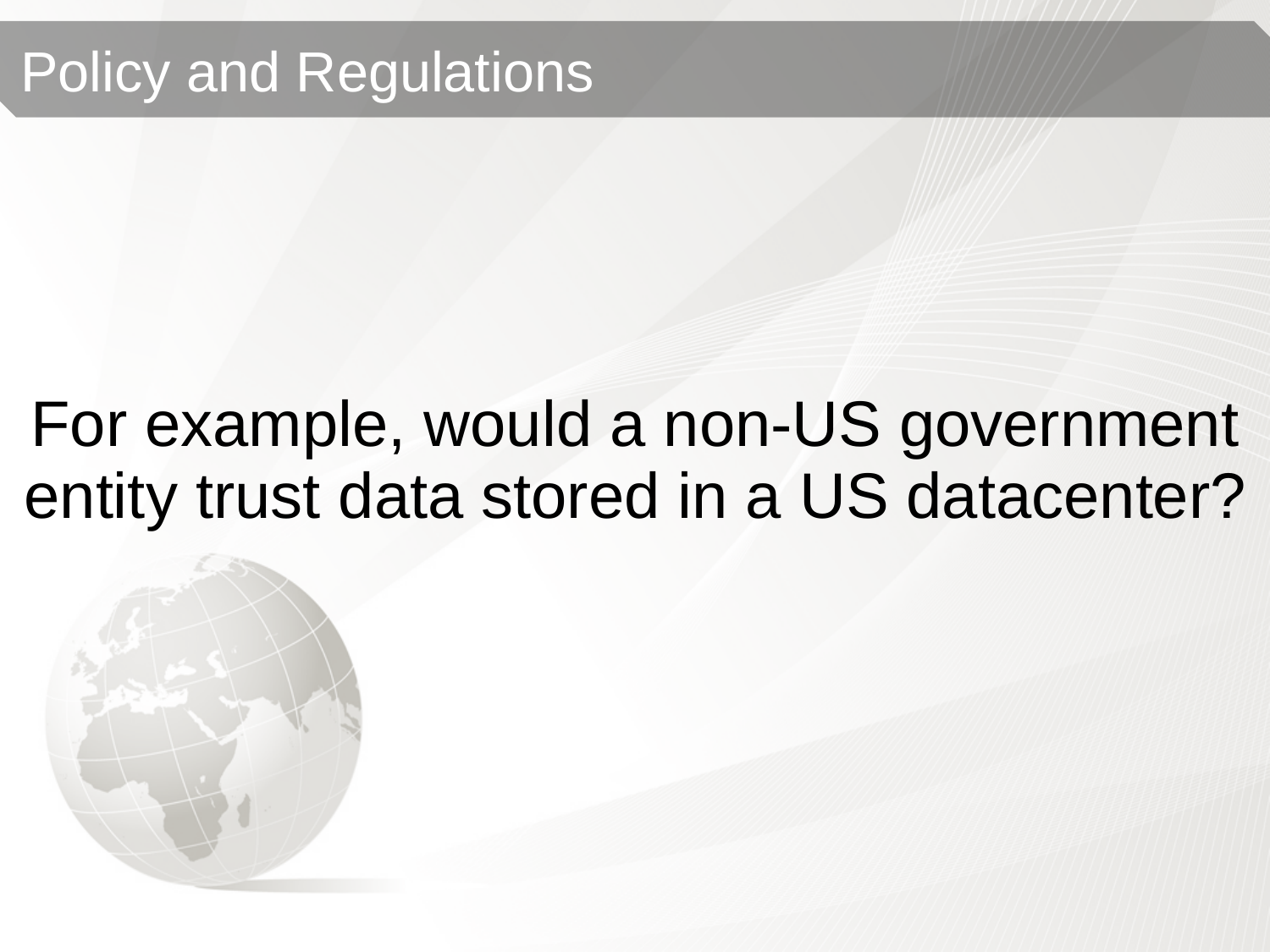

For example, would a non-US government entity trust data stored in a US datacenter?